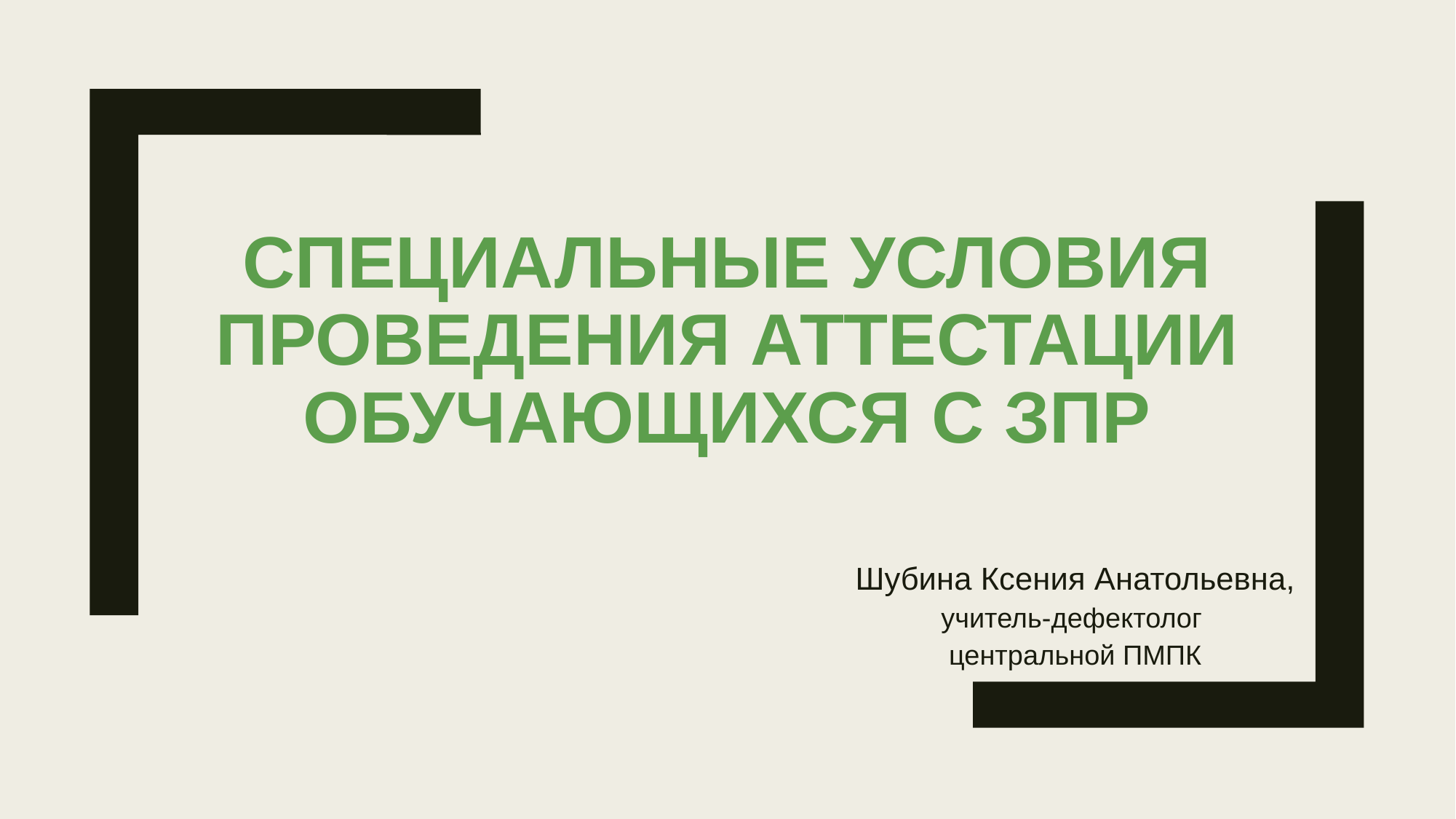

# Специальные условия проведения аттестации обучающихся с ЗПР
Шубина Ксения Анатольевна,
учитель-дефектолог
центральной ПМПК